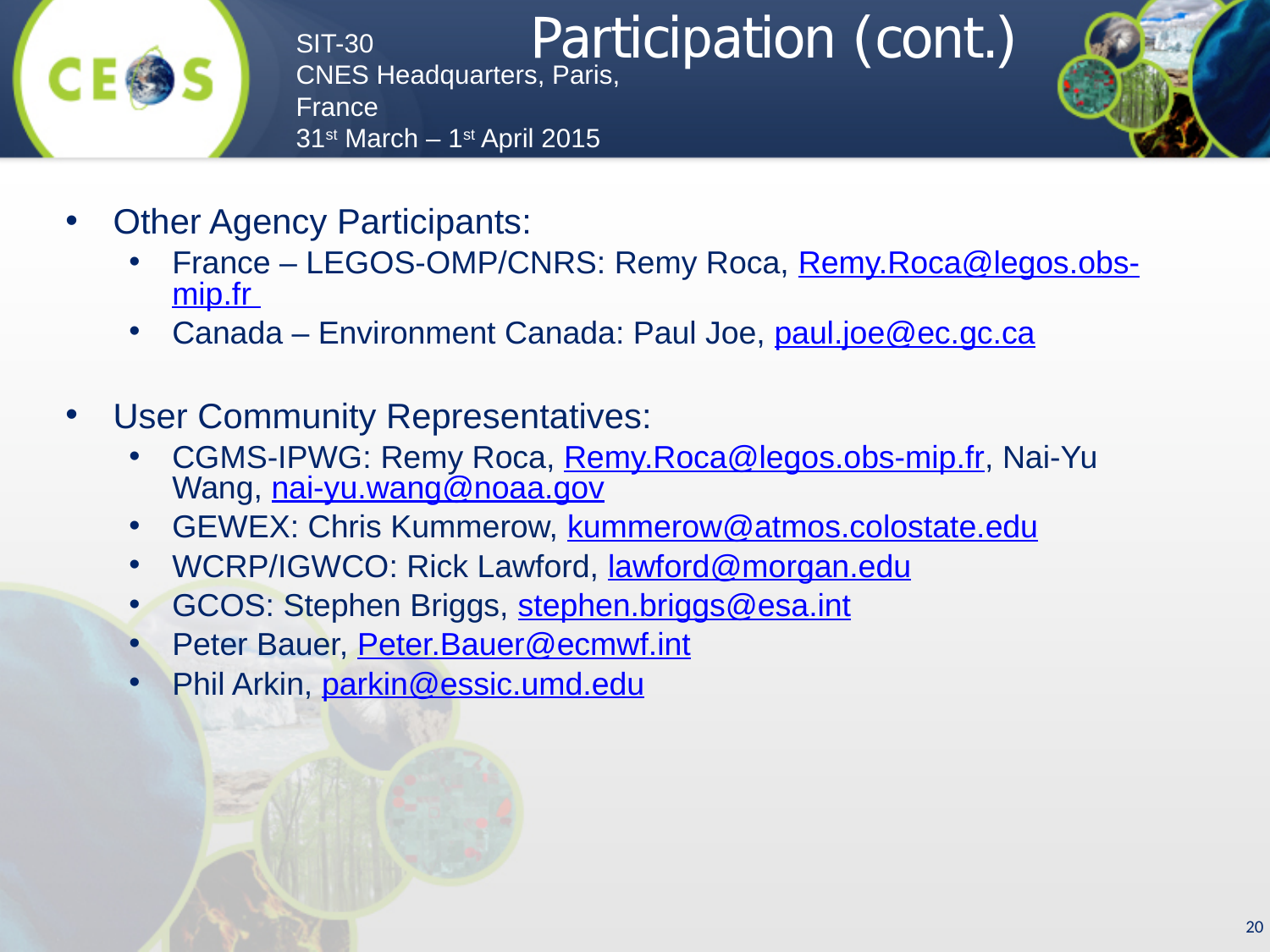

Participation (cont.)
Other Agency Participants:
France – LEGOS-OMP/CNRS: Remy Roca, Remy.Roca@legos.obs-mip.fr
Canada – Environment Canada: Paul Joe, paul.joe@ec.gc.ca

User Community Representatives:
CGMS-IPWG: Remy Roca, Remy.Roca@legos.obs-mip.fr, Nai-Yu Wang, nai-yu.wang@noaa.gov
GEWEX: Chris Kummerow, kummerow@atmos.colostate.edu
WCRP/IGWCO: Rick Lawford, lawford@morgan.edu
GCOS: Stephen Briggs, stephen.briggs@esa.int
Peter Bauer, Peter.Bauer@ecmwf.int
Phil Arkin, parkin@essic.umd.edu
20